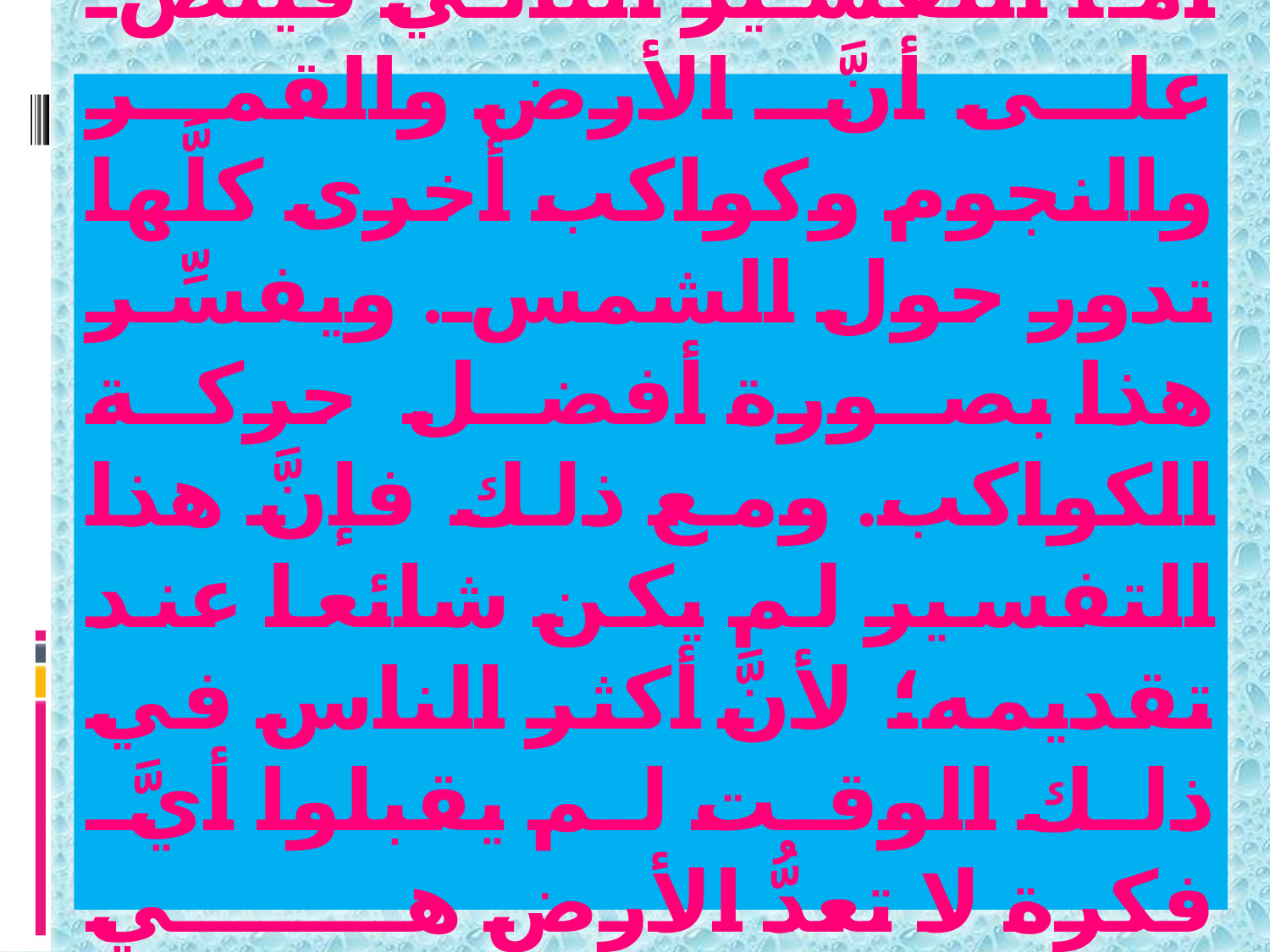

أمَّا التفسير الثاني فينصُّ على أنَّ الأرض والقمر والنجوم وكواكب أخرى كلَّها تدور حول الشمس. ويفسِّر هذا بصورة أفضل  حركة الكواكب. ومع ذلك فإنَّ هذا التفسير لم يكن شائعا عند تقديمه؛ لأنَّ أكثر الناس في ذلك الوقت لم يقبلوا أيَّ فكرة لا تعدُّ الأرض هي مركز الكون.